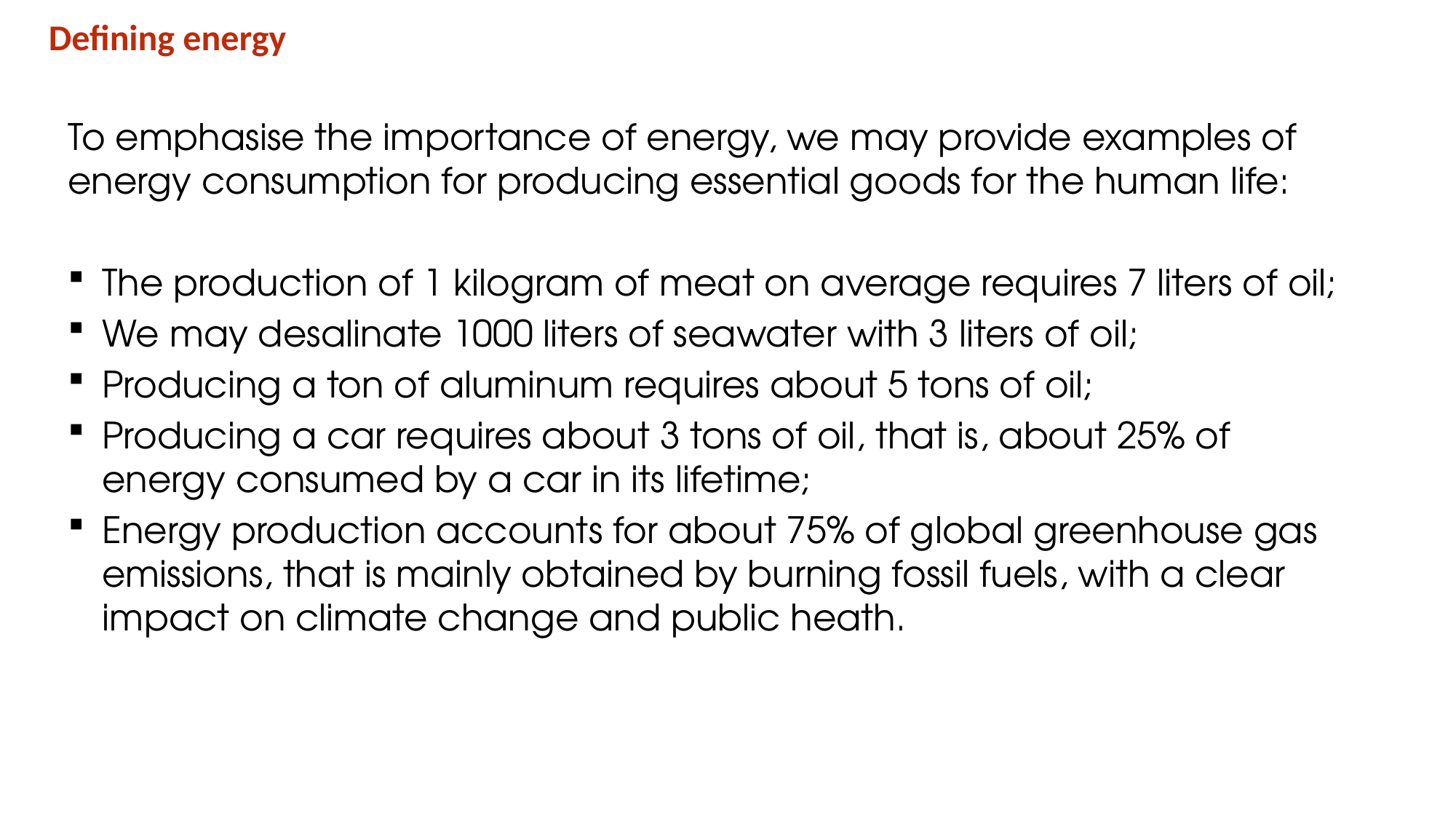

Defining energy
To emphasise the importance of energy, we may provide examples of energy consumption for producing essential goods for the human life:

The production of 1 kilogram of meat on average requires 7 liters of oil;
We may desalinate 1000 liters of seawater with 3 liters of oil;
Producing a ton of aluminum requires about 5 tons of oil;
Producing a car requires about 3 tons of oil, that is, about 25% of energy consumed by a car in its lifetime;
Energy production accounts for about 75% of global greenhouse gas emissions, that is mainly obtained by burning fossil fuels, with a clear impact on climate change and public heath.